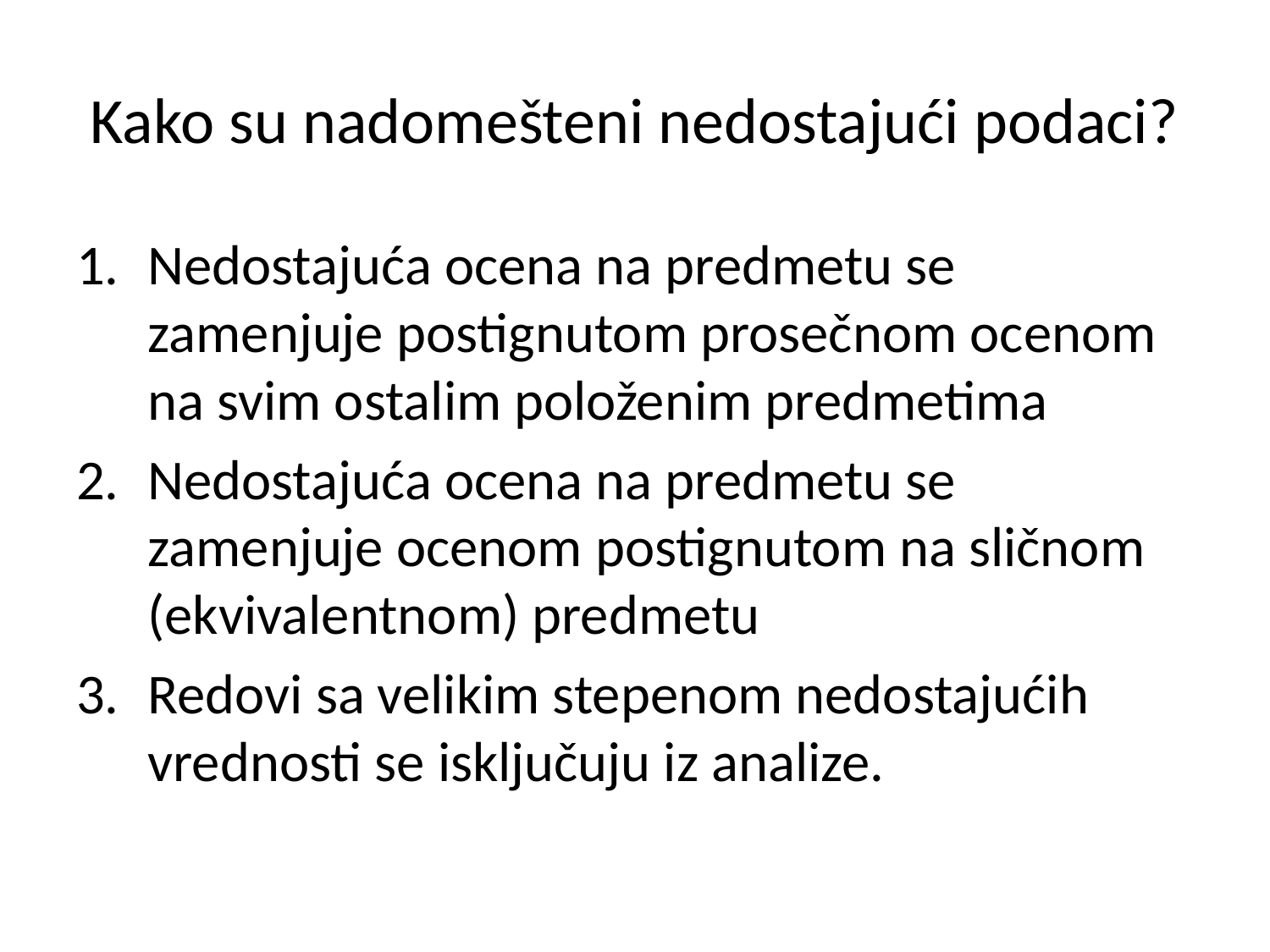

# Kako su nadomešteni nedostajući podaci?
Nedostajuća ocena na predmetu se zamenjuje postignutom prosečnom ocenom na svim ostalim položenim predmetima
Nedostajuća ocena na predmetu se zamenjuje ocenom postignutom na sličnom (ekvivalentnom) predmetu
Redovi sa velikim stepenom nedostajućih vrednosti se isključuju iz analize.